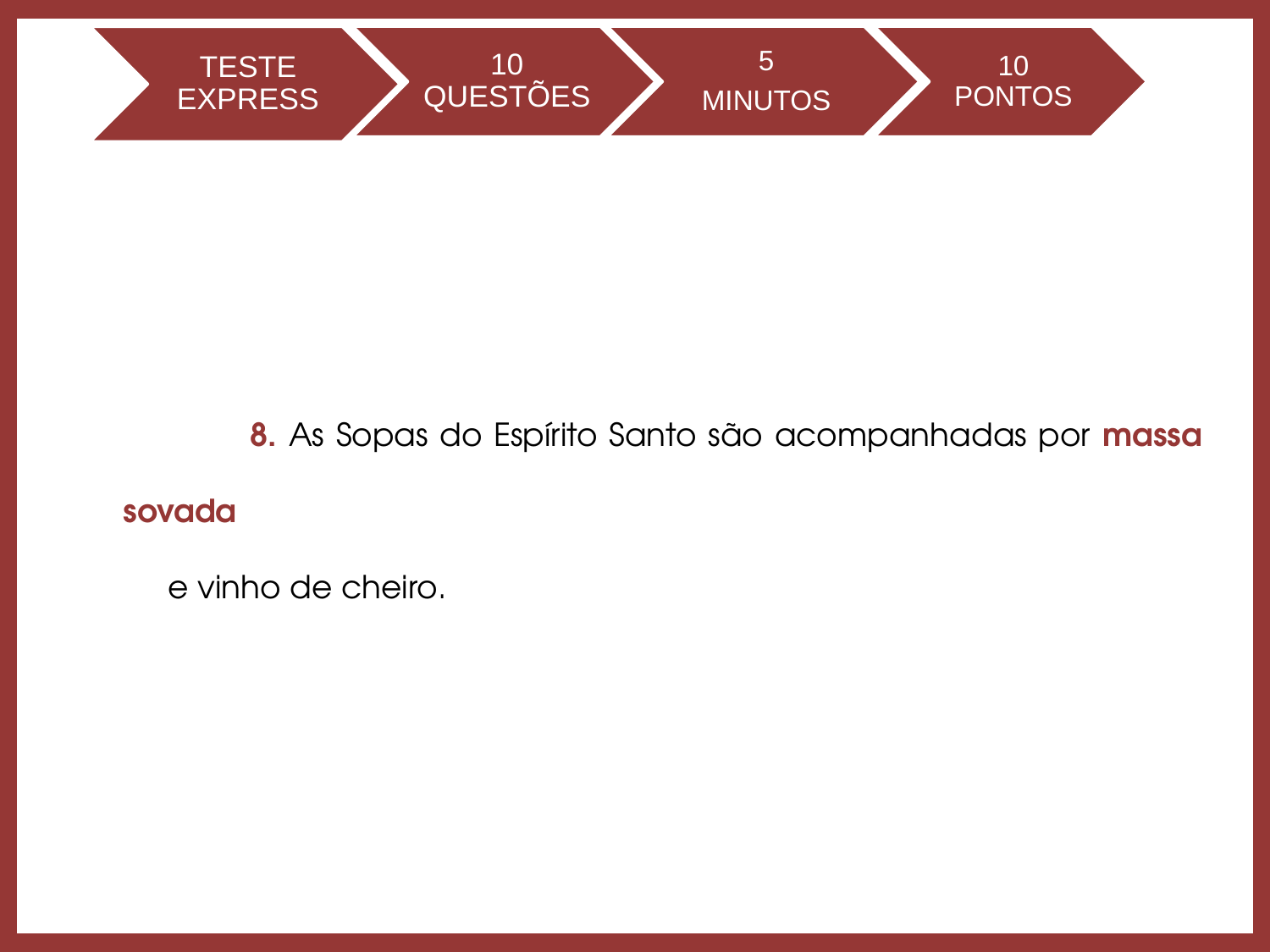

TESTE EXPRESS
10 QUESTÕES
5
MINUTOS
10 PONTOS
	8. As Sopas do Espírito Santo são acompanhadas por massa sovada
     e vinho de cheiro.